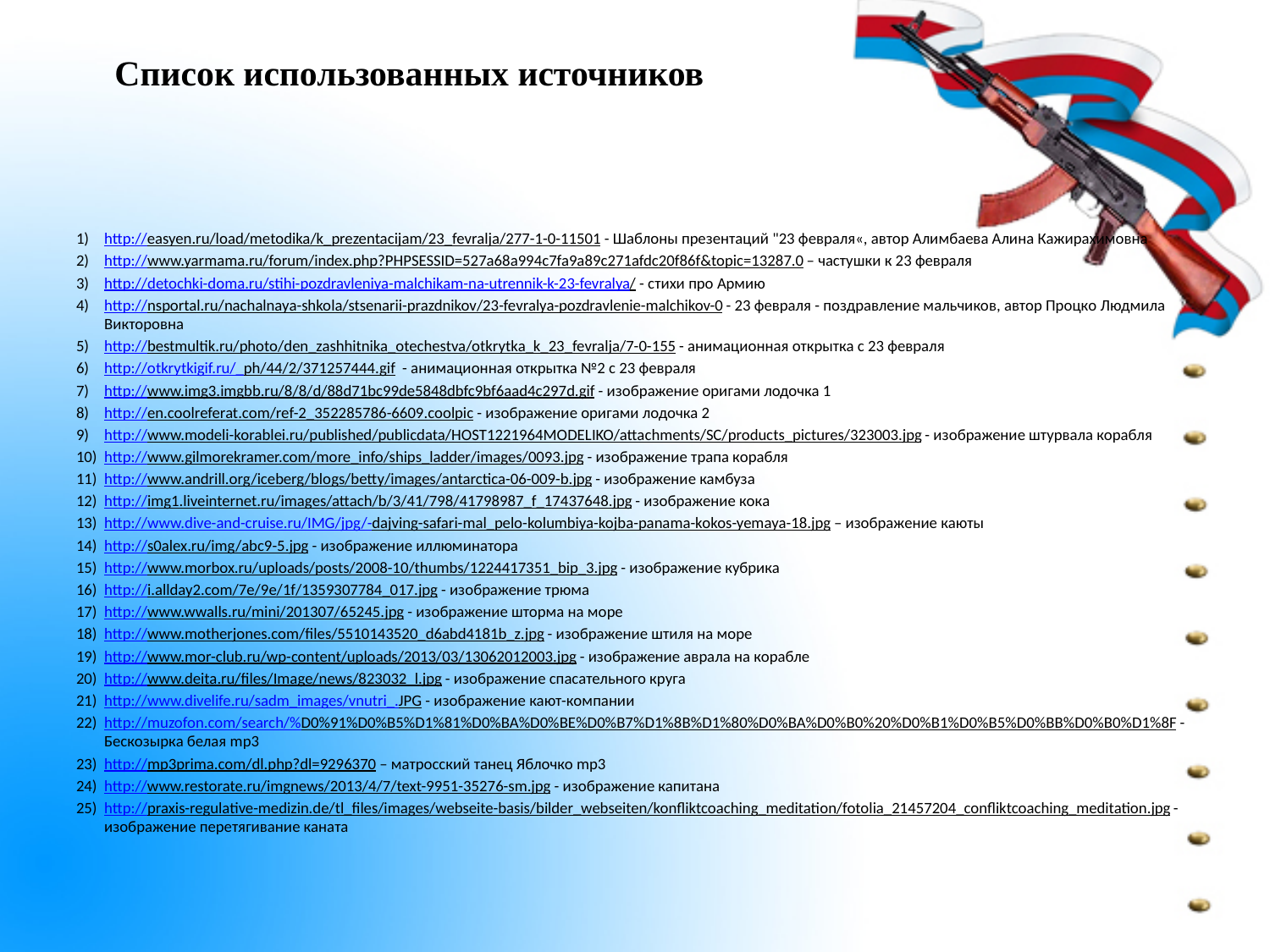

# Список использованных источников
http://easyen.ru/load/metodika/k_prezentacijam/23_fevralja/277-1-0-11501 - Шаблоны презентаций "23 февраля«, автор Алимбаева Алина Кажирахимовна
http://www.yarmama.ru/forum/index.php?PHPSESSID=527a68a994c7fa9a89c271afdc20f86f&topic=13287.0 – частушки к 23 февраля
http://detochki-doma.ru/stihi-pozdravleniya-malchikam-na-utrennik-k-23-fevralya/ - стихи про Армию
http://nsportal.ru/nachalnaya-shkola/stsenarii-prazdnikov/23-fevralya-pozdravlenie-malchikov-0 - 23 февраля - поздравление мальчиков, автор Процко Людмила Викторовна
http://bestmultik.ru/photo/den_zashhitnika_otechestva/otkrytka_k_23_fevralja/7-0-155 - анимационная открытка с 23 февраля
http://otkrytkigif.ru/_ph/44/2/371257444.gif  - анимационная открытка №2 с 23 февраля
http://www.img3.imgbb.ru/8/8/d/88d71bc99de5848dbfc9bf6aad4c297d.gif - изображение оригами лодочка 1
http://en.coolreferat.com/ref-2_352285786-6609.coolpic - изображение оригами лодочка 2
http://www.modeli-korablei.ru/published/publicdata/HOST1221964MODELIKO/attachments/SC/products_pictures/323003.jpg - изображение штурвала корабля
http://www.gilmorekramer.com/more_info/ships_ladder/images/0093.jpg - изображение трапа корабля
http://www.andrill.org/iceberg/blogs/betty/images/antarctica-06-009-b.jpg - изображение камбуза
http://img1.liveinternet.ru/images/attach/b/3/41/798/41798987_f_17437648.jpg - изображение кока
http://www.dive-and-cruise.ru/IMG/jpg/-dajving-safari-mal_pelo-kolumbiya-kojba-panama-kokos-yemaya-18.jpg – изображение каюты
http://s0alex.ru/img/abc9-5.jpg - изображение иллюминатора
http://www.morbox.ru/uploads/posts/2008-10/thumbs/1224417351_bip_3.jpg - изображение кубрика
http://i.allday2.com/7e/9e/1f/1359307784_017.jpg - изображение трюма
http://www.wwalls.ru/mini/201307/65245.jpg - изображение шторма на море
http://www.motherjones.com/files/5510143520_d6abd4181b_z.jpg - изображение штиля на море
http://www.mor-club.ru/wp-content/uploads/2013/03/13062012003.jpg - изображение аврала на корабле
http://www.deita.ru/files/Image/news/823032_l.jpg - изображение спасательного круга
http://www.divelife.ru/sadm_images/vnutri_.JPG - изображение кают-компании
http://muzofon.com/search/%D0%91%D0%B5%D1%81%D0%BA%D0%BE%D0%B7%D1%8B%D1%80%D0%BA%D0%B0%20%D0%B1%D0%B5%D0%BB%D0%B0%D1%8F - Бескозырка белая mp3
http://mp3prima.com/dl.php?dl=9296370 – матросский танец Яблочко mp3
http://www.restorate.ru/imgnews/2013/4/7/text-9951-35276-sm.jpg - изображение капитана
http://praxis-regulative-medizin.de/tl_files/images/webseite-basis/bilder_webseiten/konfliktcoaching_meditation/fotolia_21457204_confliktcoaching_meditation.jpg - изображение перетягивание каната